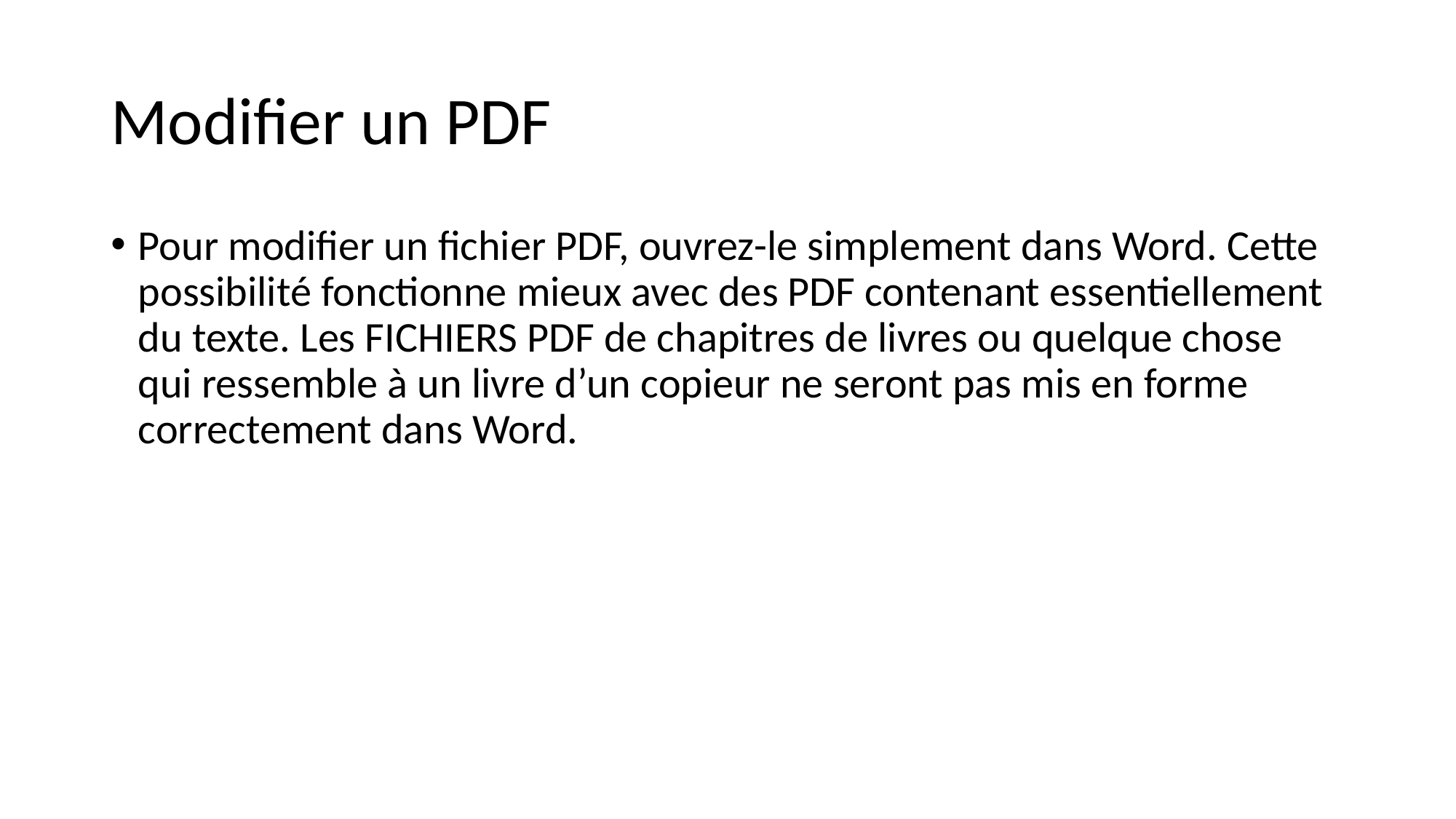

# Modifier un PDF
Pour modifier un fichier PDF, ouvrez-le simplement dans Word. Cette possibilité fonctionne mieux avec des PDF contenant essentiellement du texte. Les FICHIERS PDF de chapitres de livres ou quelque chose qui ressemble à un livre d’un copieur ne seront pas mis en forme correctement dans Word.